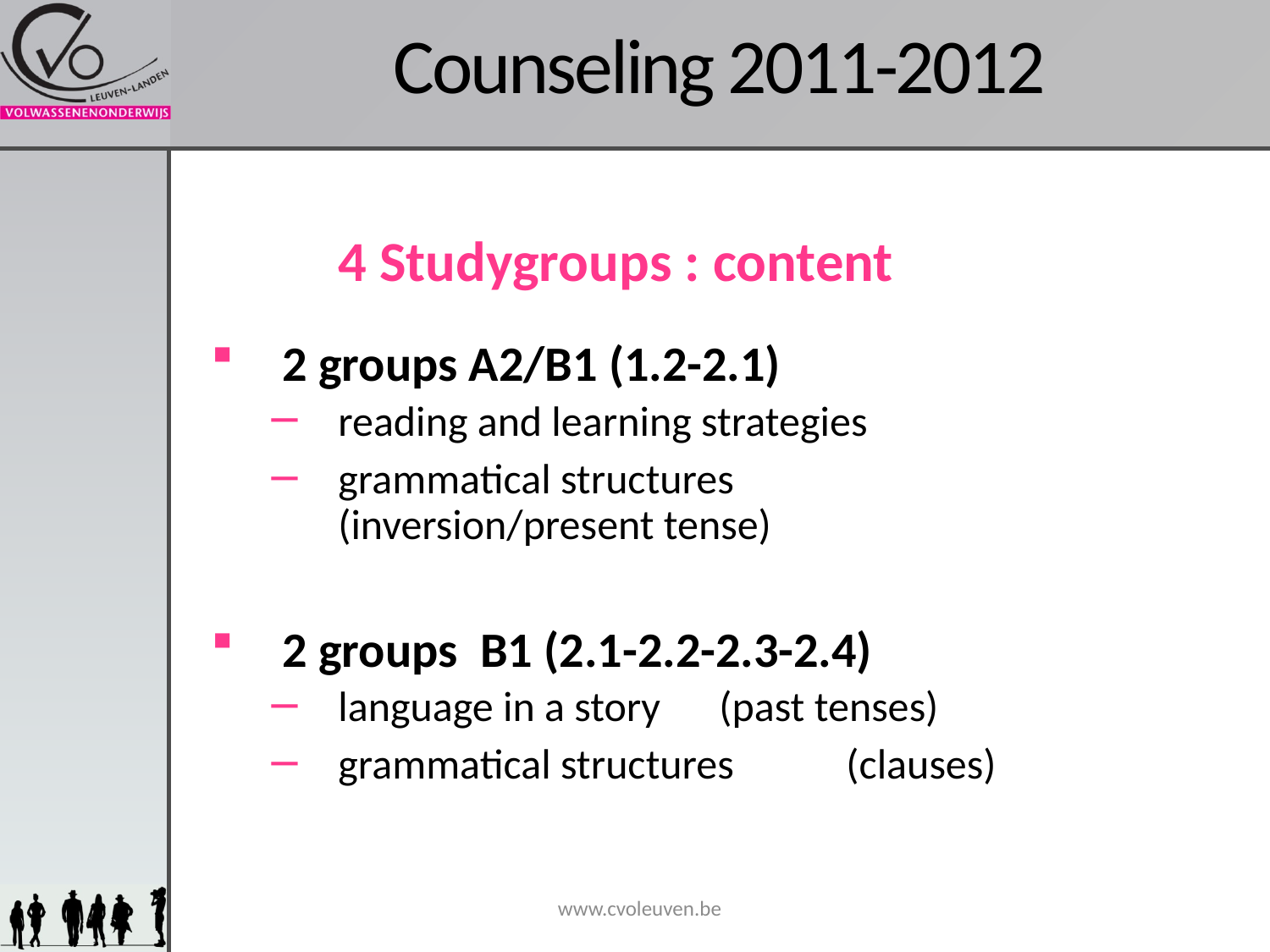

# Counseling 2011-2012

	4 Studygroups : content

2 groups A2/B1 (1.2-2.1)
reading and learning strategies
grammatical structures 			(inversion/present tense)

2 groups  B1 (2.1-2.2-2.3-2.4)
language in a story	(past tenses)
grammatical structures  	(clauses)

www.cvoleuven.be